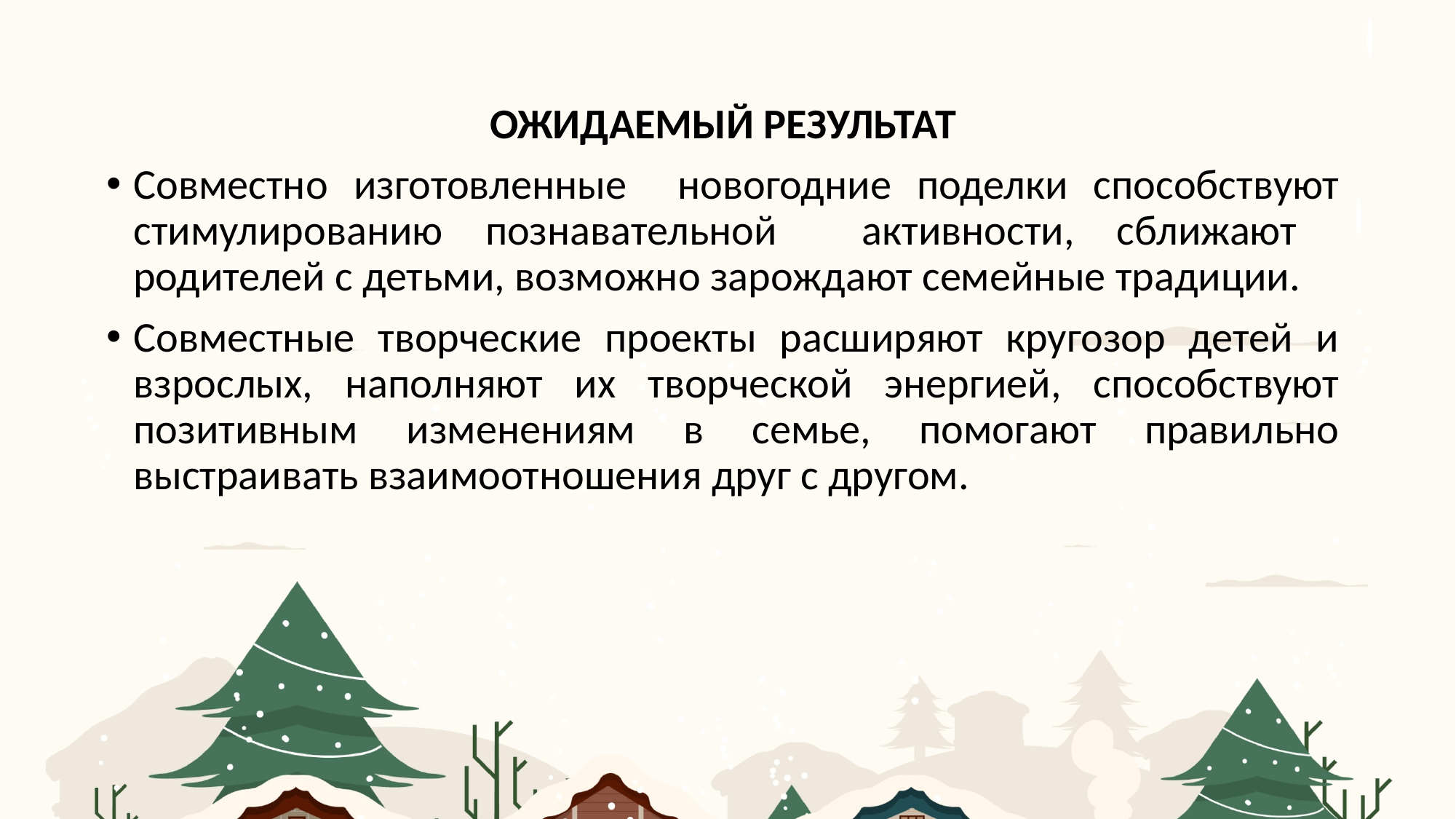

ОЖИДАЕМЫЙ РЕЗУЛЬТАТ
Совместно изготовленные  новогодние поделки способствуют стимулированию познавательной  активности, сближают  родителей с детьми, возможно зарождают семейные традиции.
Совместные творческие проекты расширяют кругозор детей и взрослых, наполняют их творческой энергией, способствуют позитивным изменениям в семье, помогают правильно выстраивать взаимоотношения друг с другом.